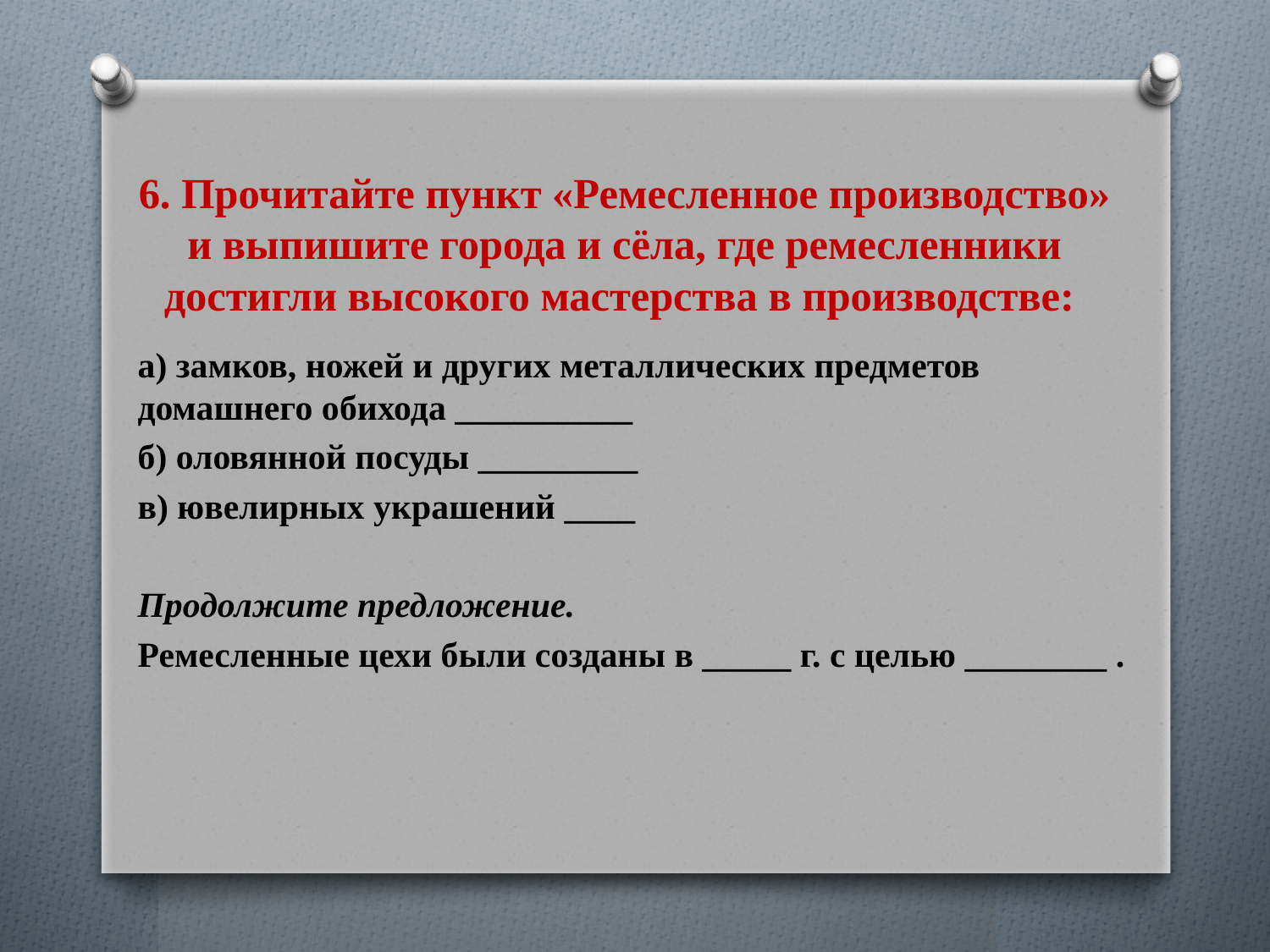

# 6. Прочитайте пункт «Ремесленное производство» и выпишите города и сёла, где ремесленники достигли высокого мастерства в производстве:
а) замков, ножей и других металлических предметов домашнего обихода __________
б) оловянной посуды _________
в) ювелирных украшений ____

Продолжите предложение.
Ремесленные цехи были созданы в _____ г. с целью ________ .